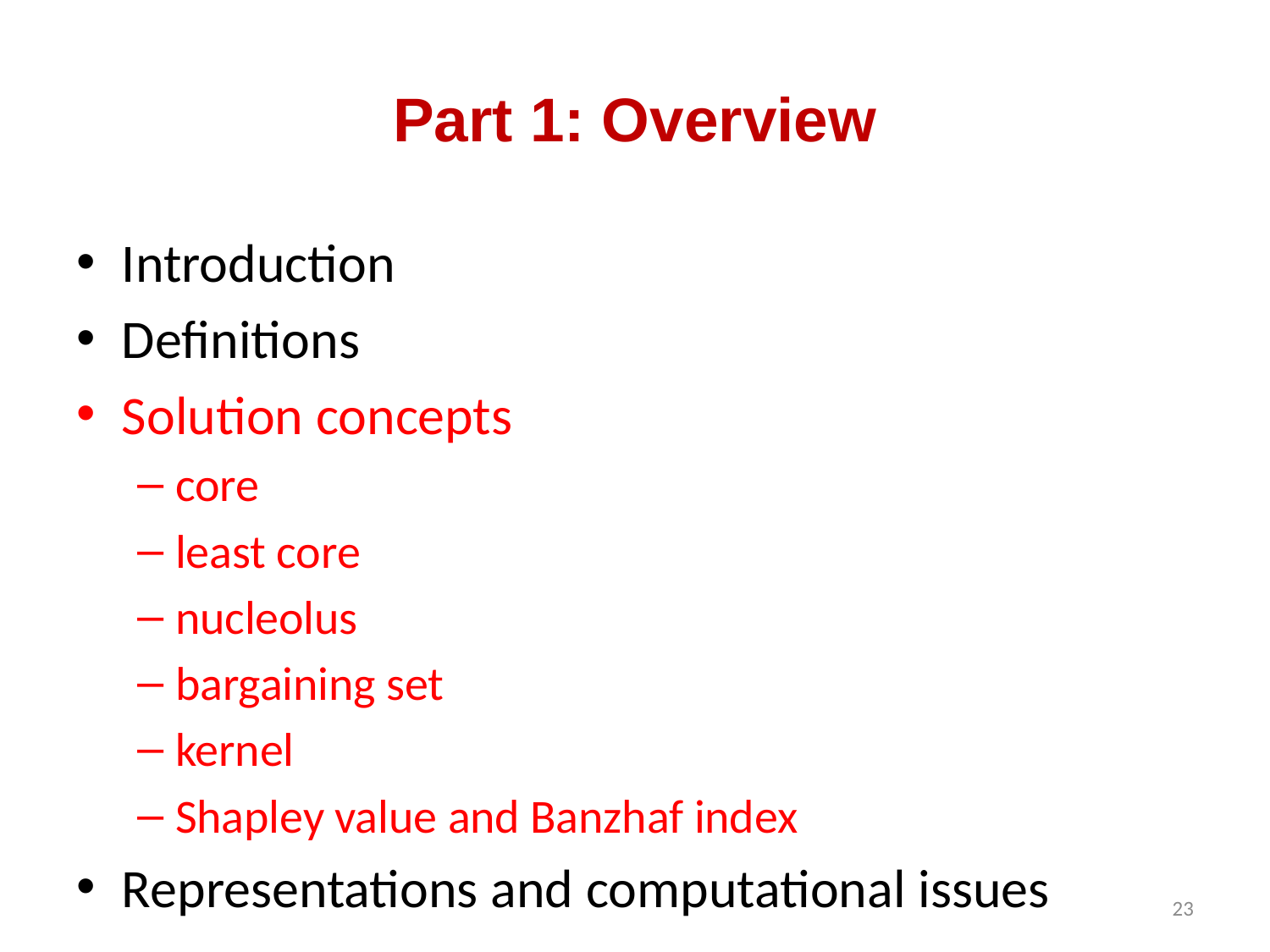

# Part 1: Overview
Introduction
Definitions
Solution concepts
core
least core
nucleolus
bargaining set
kernel
Shapley value and Banzhaf index
Representations and computational issues
23